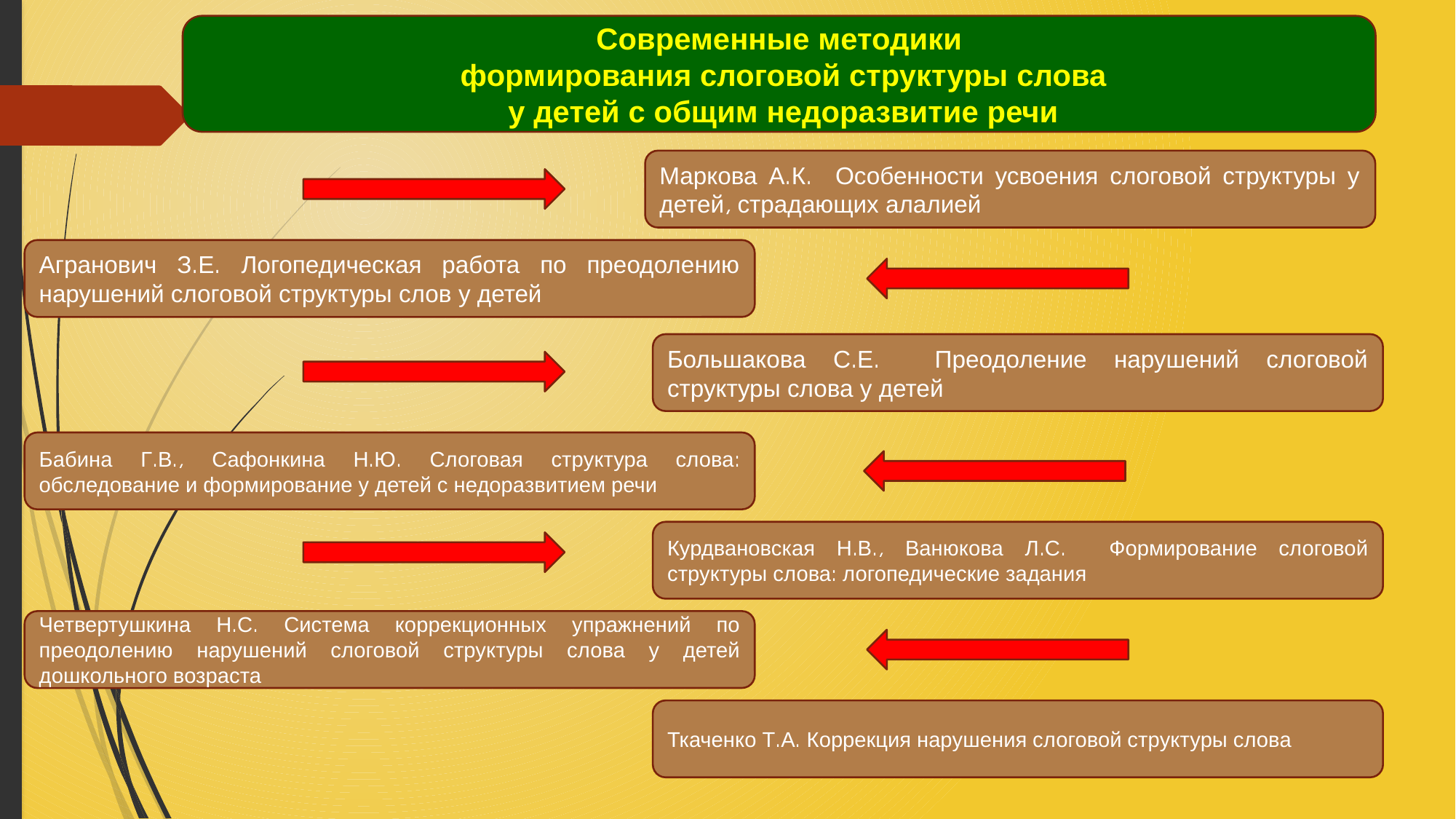

Современные методики
 формирования слоговой структуры слова
 у детей с общим недоразвитие речи
#
Маркова А.К.  Особенности усвоения слоговой структуры у детей, страдающих алалией

Агранович З.Е. Логопедическая работа по преодолению нарушений слоговой структуры слов у детей

Большакова С.Е.  Преодоление нарушений слоговой структуры слова у детей

Бабина Г.В., Сафонкина Н.Ю. Слоговая структура слова: обследование и формирование у детей с недоразвитием речи

Курдвановская Н.В., Ванюкова Л.С.  Формирование слоговой структуры слова: логопедические задания

Четвертушкина Н.С. Система коррекционных упражнений по преодолению нарушений слоговой структуры слова у детей дошкольного возраста

Ткаченко Т.А. Коррекция нарушения слоговой структуры слова